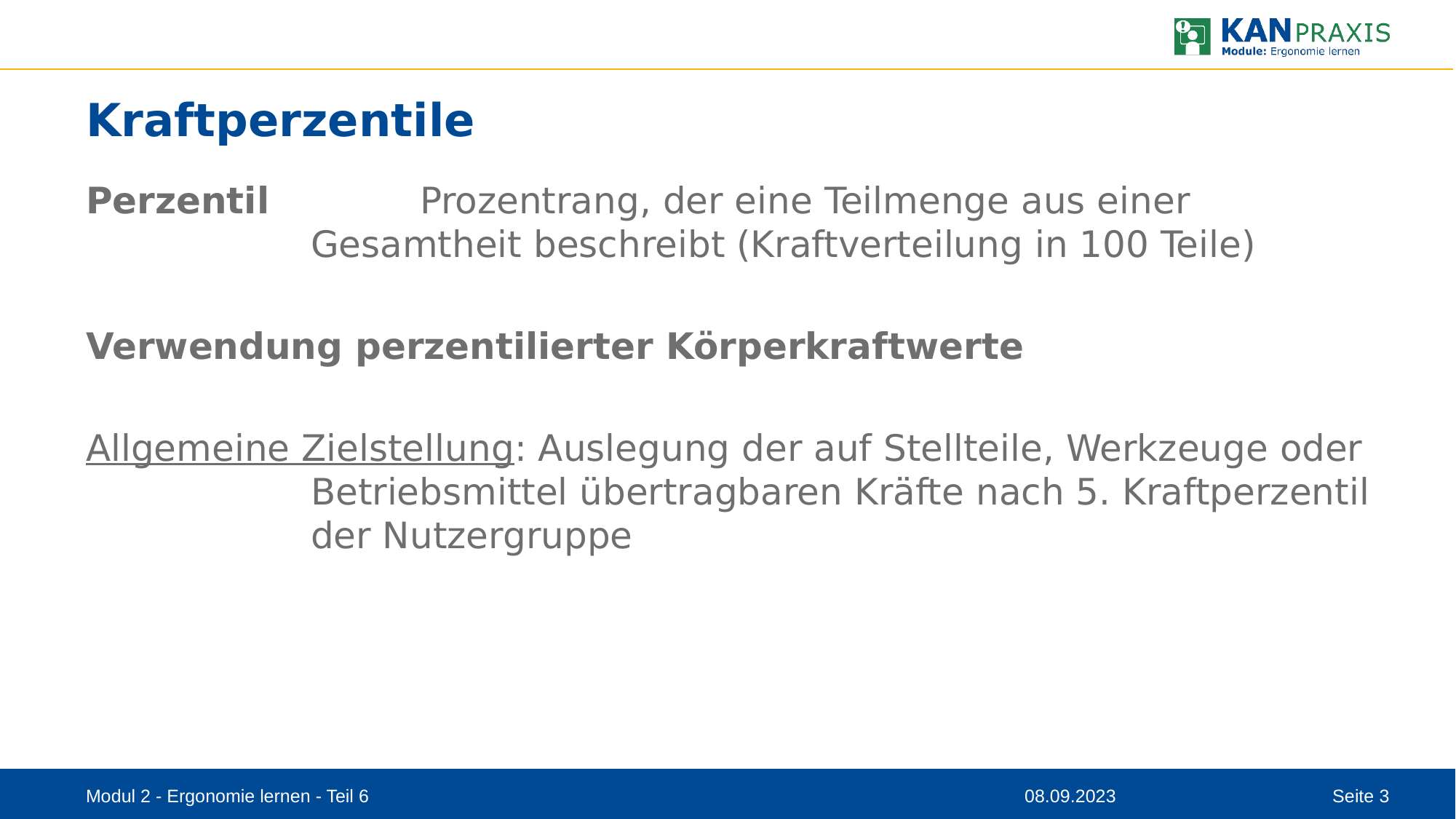

# Kraftperzentile
Perzentil		Prozentrang, der eine Teilmenge aus einer Gesamtheit beschreibt (Kraftverteilung in 100 Teile)

Verwendung perzentilierter Körperkraftwerte

Allgemeine Zielstellung: Auslegung der auf Stellteile, Werkzeuge oder Betriebsmittel übertragbaren Kräfte nach 5. Kraftperzentil der Nutzergruppe
Modul 2 - Ergonomie lernen - Teil 6
08.09.2023
Seite 3